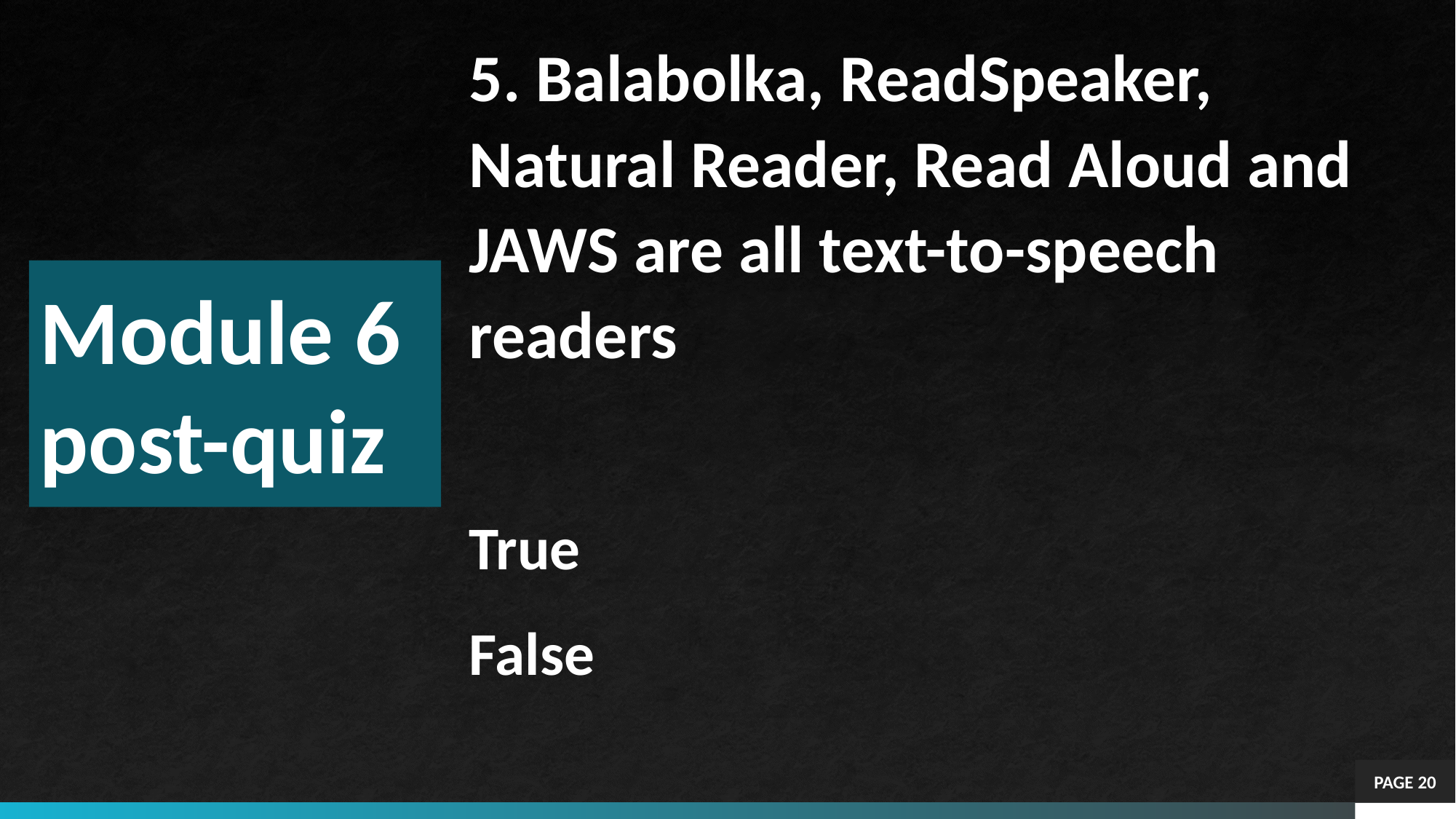

5. Balabolka, ReadSpeaker, Natural Reader, Read Aloud and JAWS are all text-to-speech readers

True
False

# Module 6 post-quiz
PAGE 20